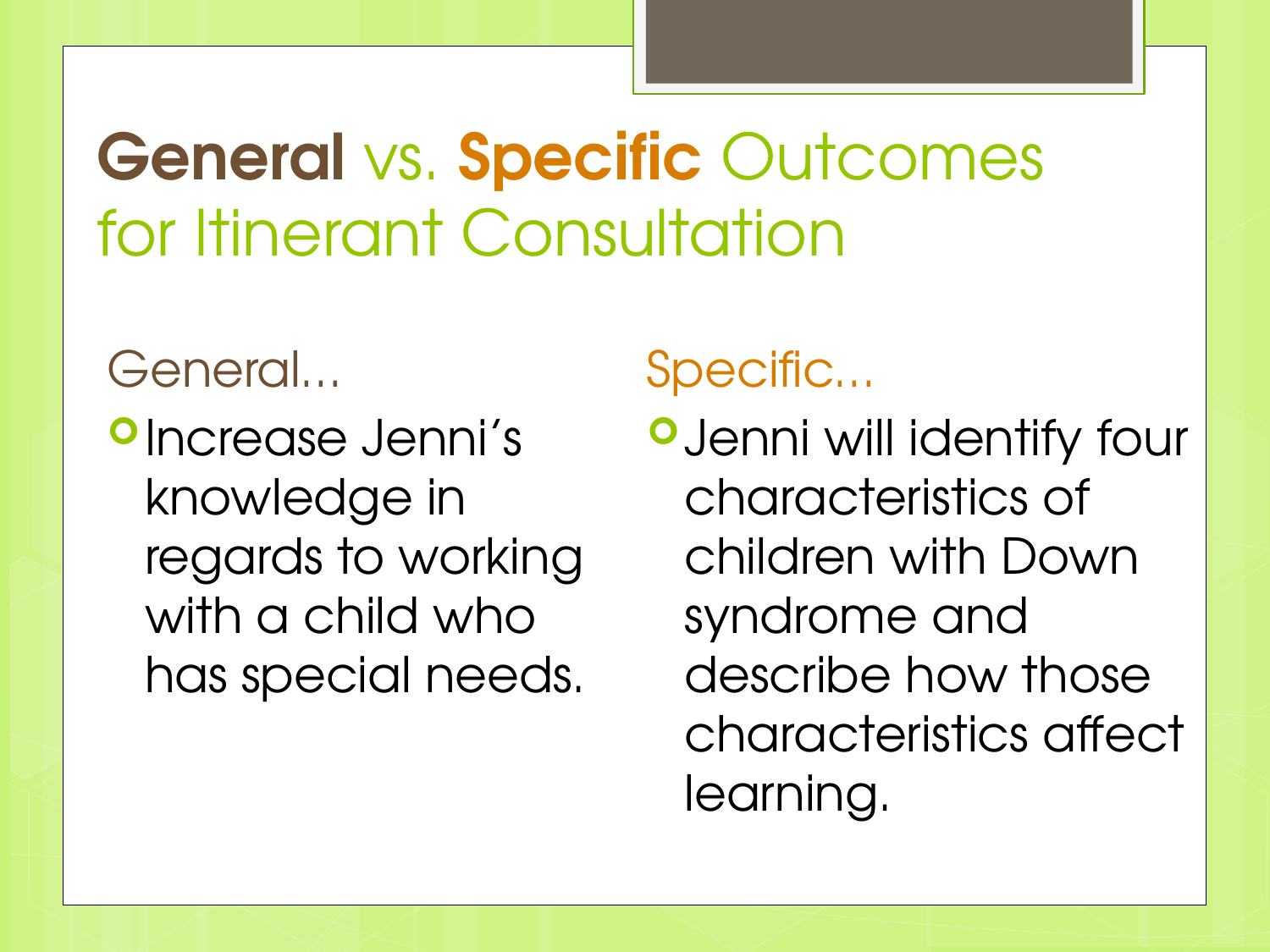

General vs. Specific Outcomes
for Itinerant Consultation

General…
Increase Jenni’s knowledge in regards to working with a child who has special needs.

Specific…
Jenni will identify four characteristics of children with Down syndrome and describe how those characteristics affect learning.